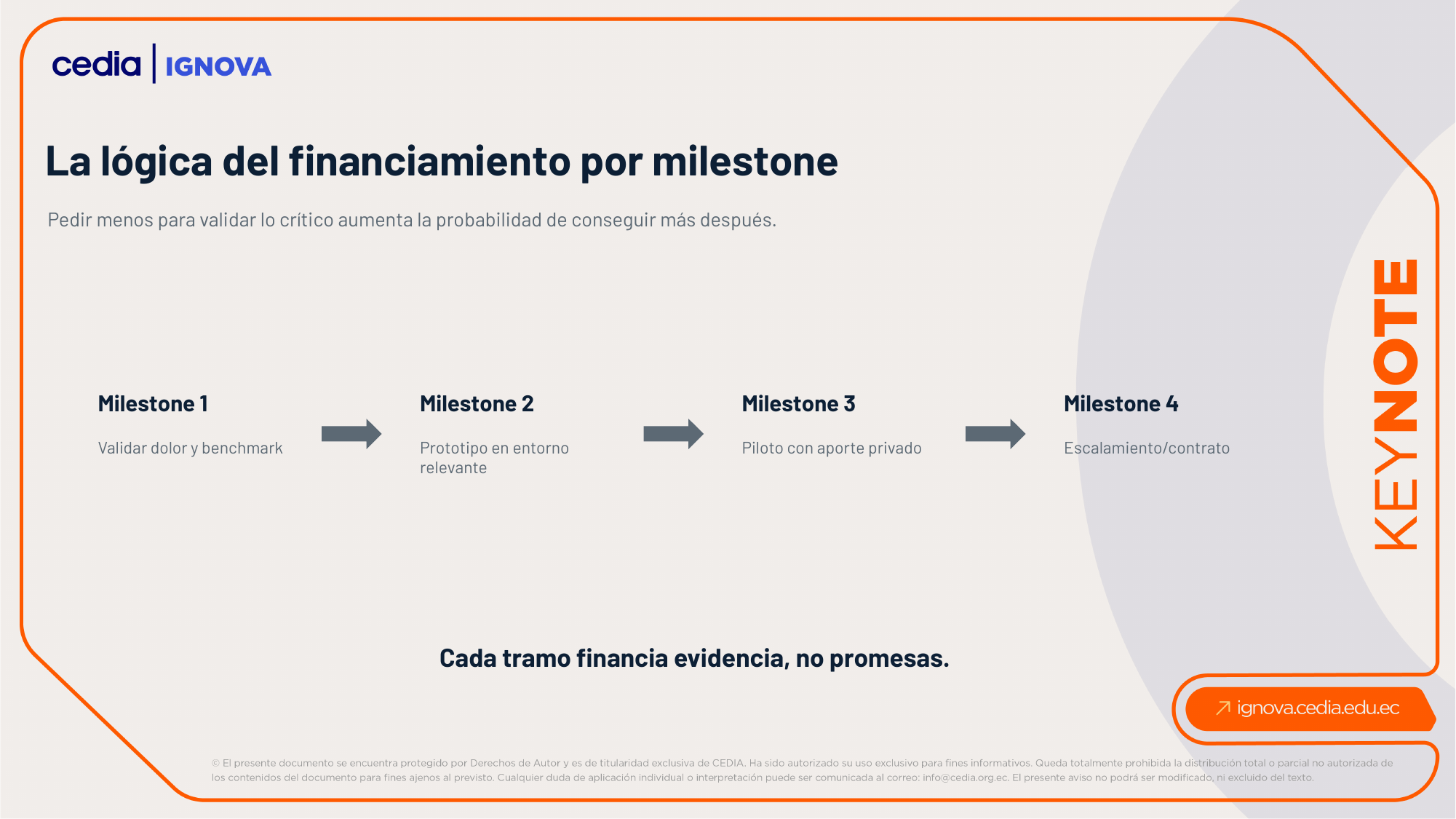

La lógica del financiamiento por milestone
Pedir menos para validar lo crítico aumenta la probabilidad de conseguir más después.
Milestone 1
Milestone 2
Milestone 3
Milestone 4

Validar dolor y benchmark
Prototipo en entorno relevante
Piloto con aporte privado
Escalamiento/contrato
Cada tramo financia evidencia, no promesas.